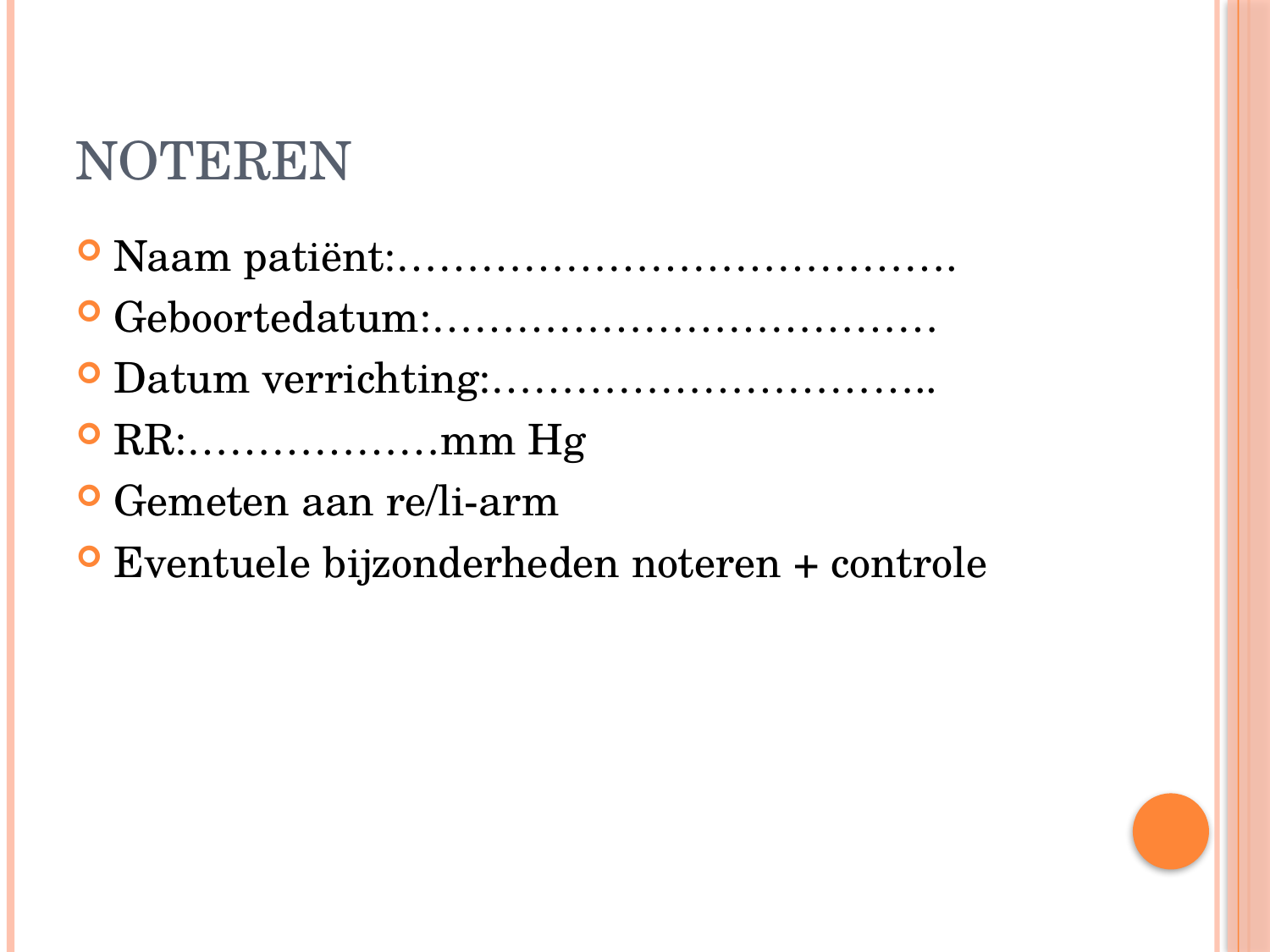

# Noteren
Naam patiënt:………………………………….
Geboortedatum:………………………………
Datum verrichting:…………………………..
RR:………………mm Hg
Gemeten aan re/li-arm
Eventuele bijzonderheden noteren + controle